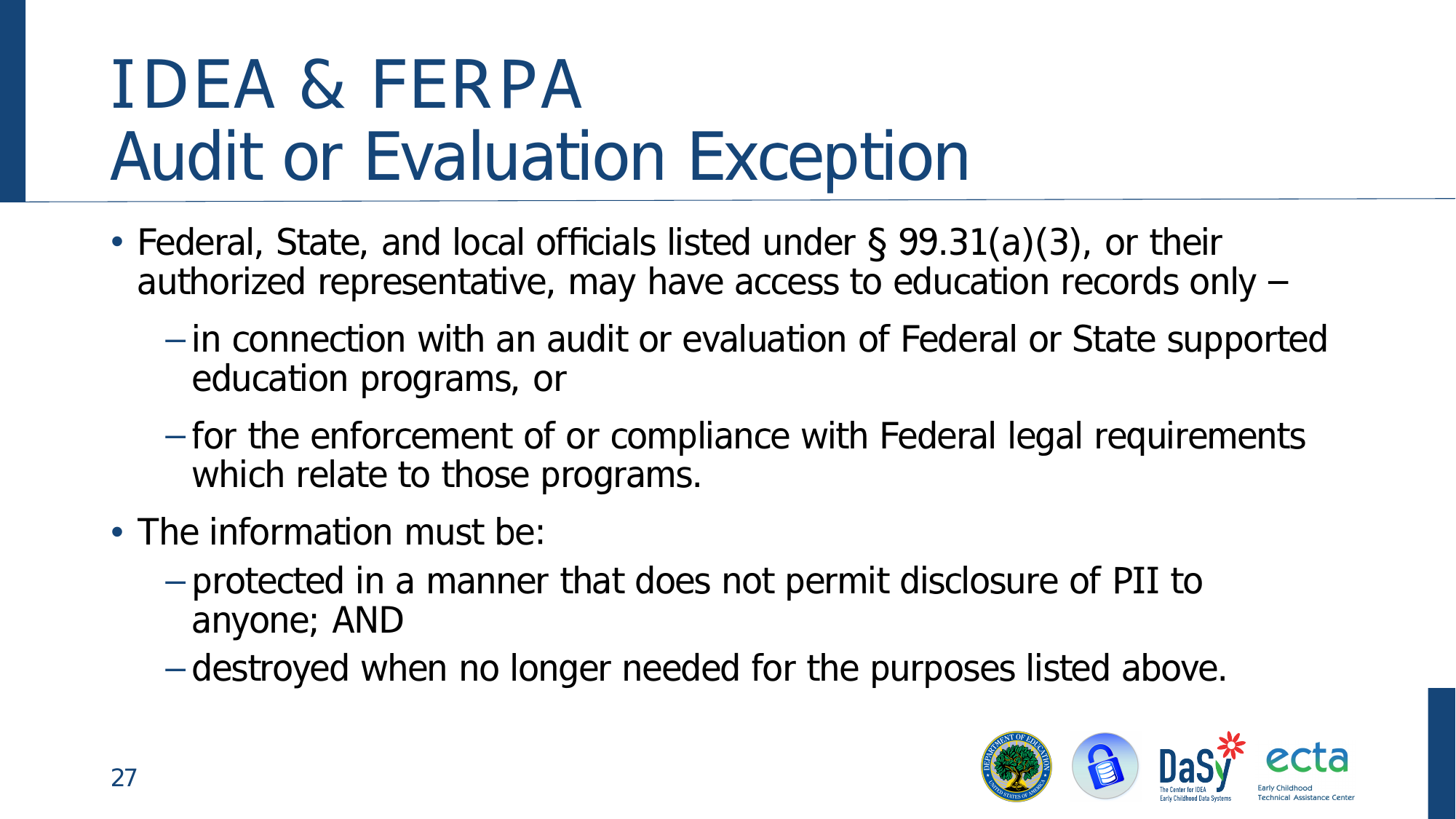

# IDEA & FERPA Audit or Evaluation Exception
Federal, State, and local officials listed under § 99.31(a)(3), or their authorized representative, may have access to education records only –
in connection with an audit or evaluation of Federal or State supported education programs, or
for the enforcement of or compliance with Federal legal requirements which relate to those programs.
The information must be:
protected in a manner that does not permit disclosure of PII to anyone; AND
destroyed when no longer needed for the purposes listed above.